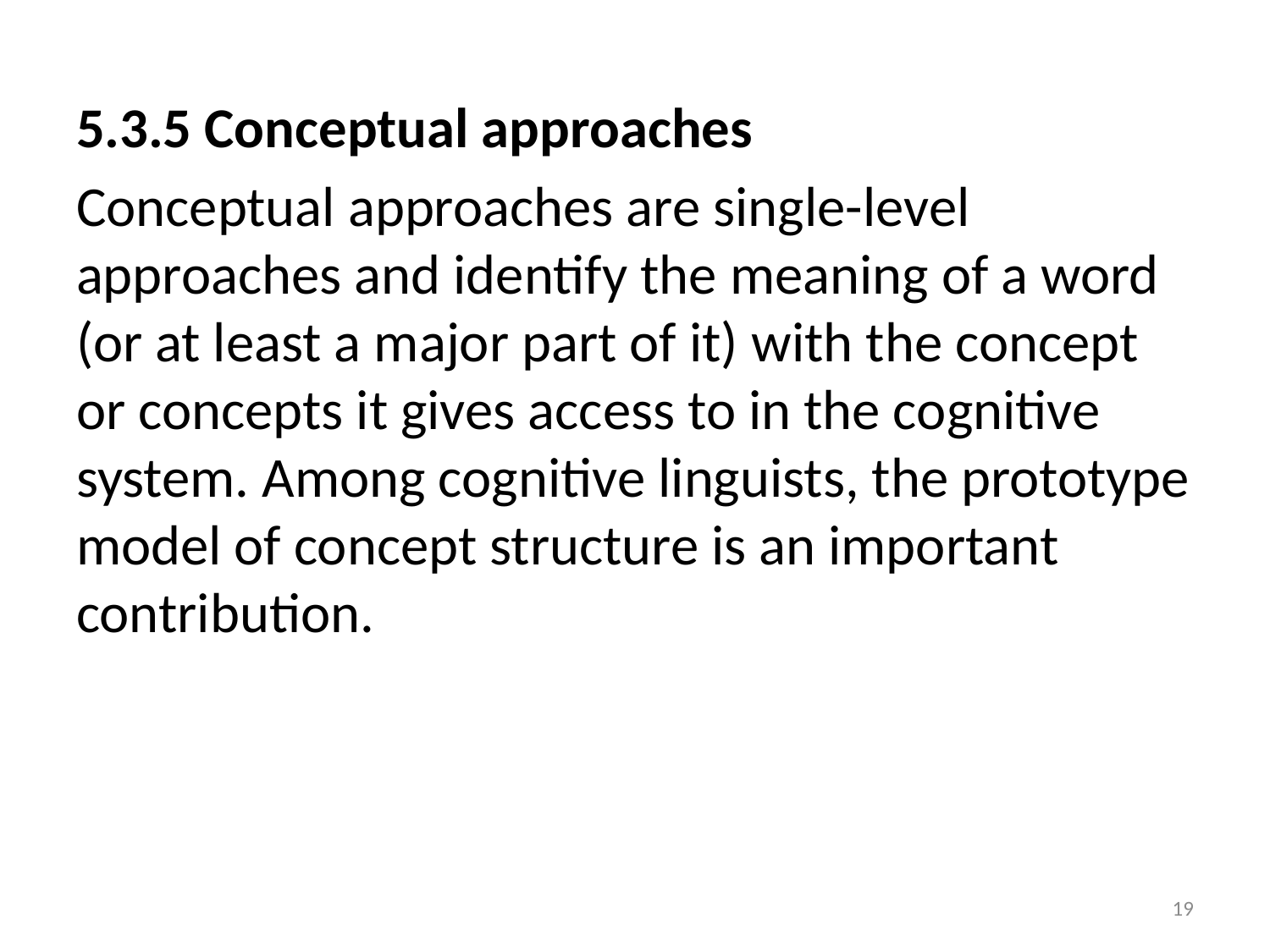

5.3.5 Conceptual approaches
Conceptual approaches are single-level approaches and identify the meaning of a word (or at least a major part of it) with the concept or concepts it gives access to in the cognitive system. Among cognitive linguists, the prototype model of concept structure is an important contribution.
19